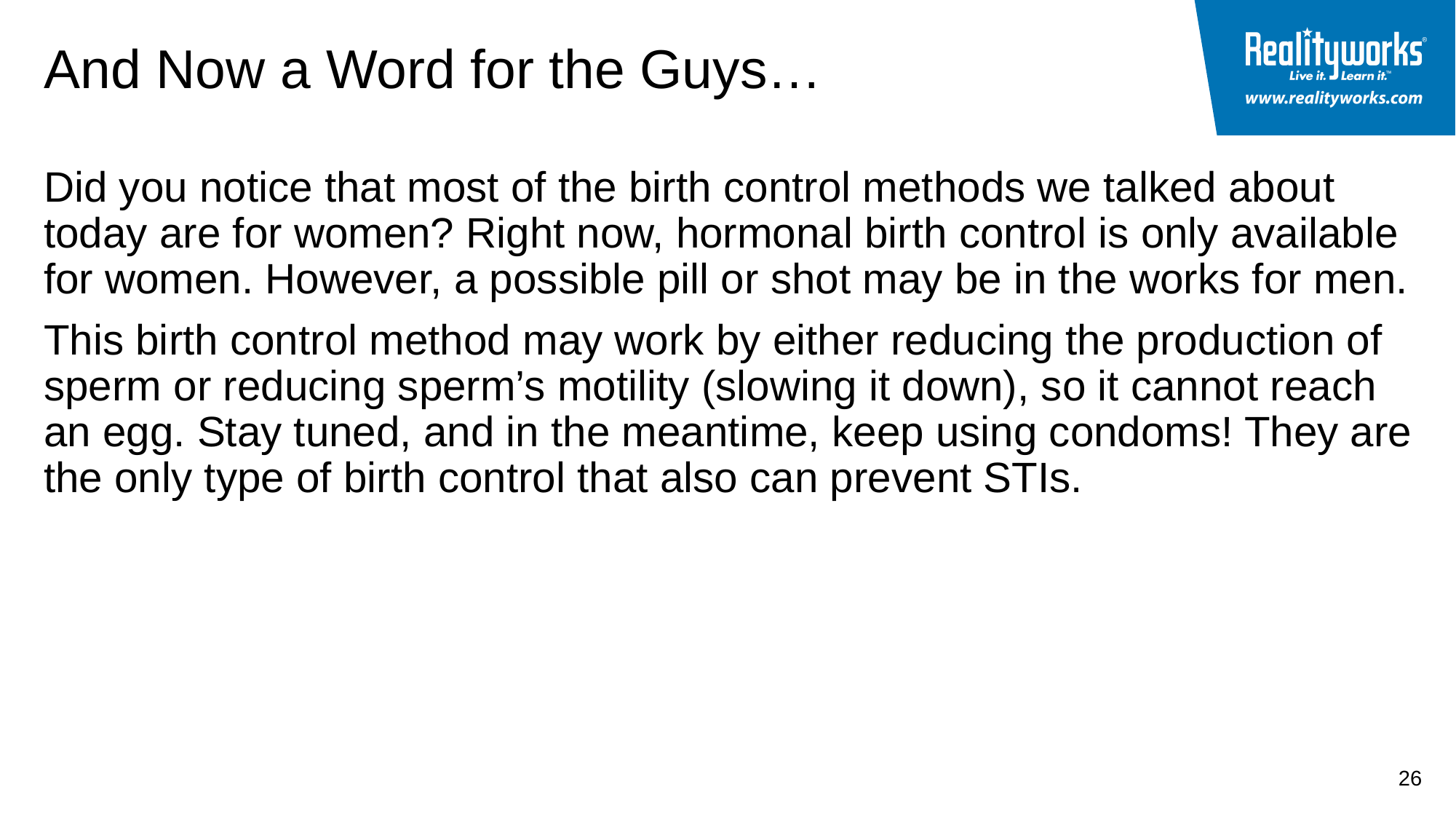

# And Now a Word for the Guys…
Did you notice that most of the birth control methods we talked about today are for women? Right now, hormonal birth control is only available for women. However, a possible pill or shot may be in the works for men.
This birth control method may work by either reducing the production of sperm or reducing sperm’s motility (slowing it down), so it cannot reach an egg. Stay tuned, and in the meantime, keep using condoms! They are the only type of birth control that also can prevent STIs.

26